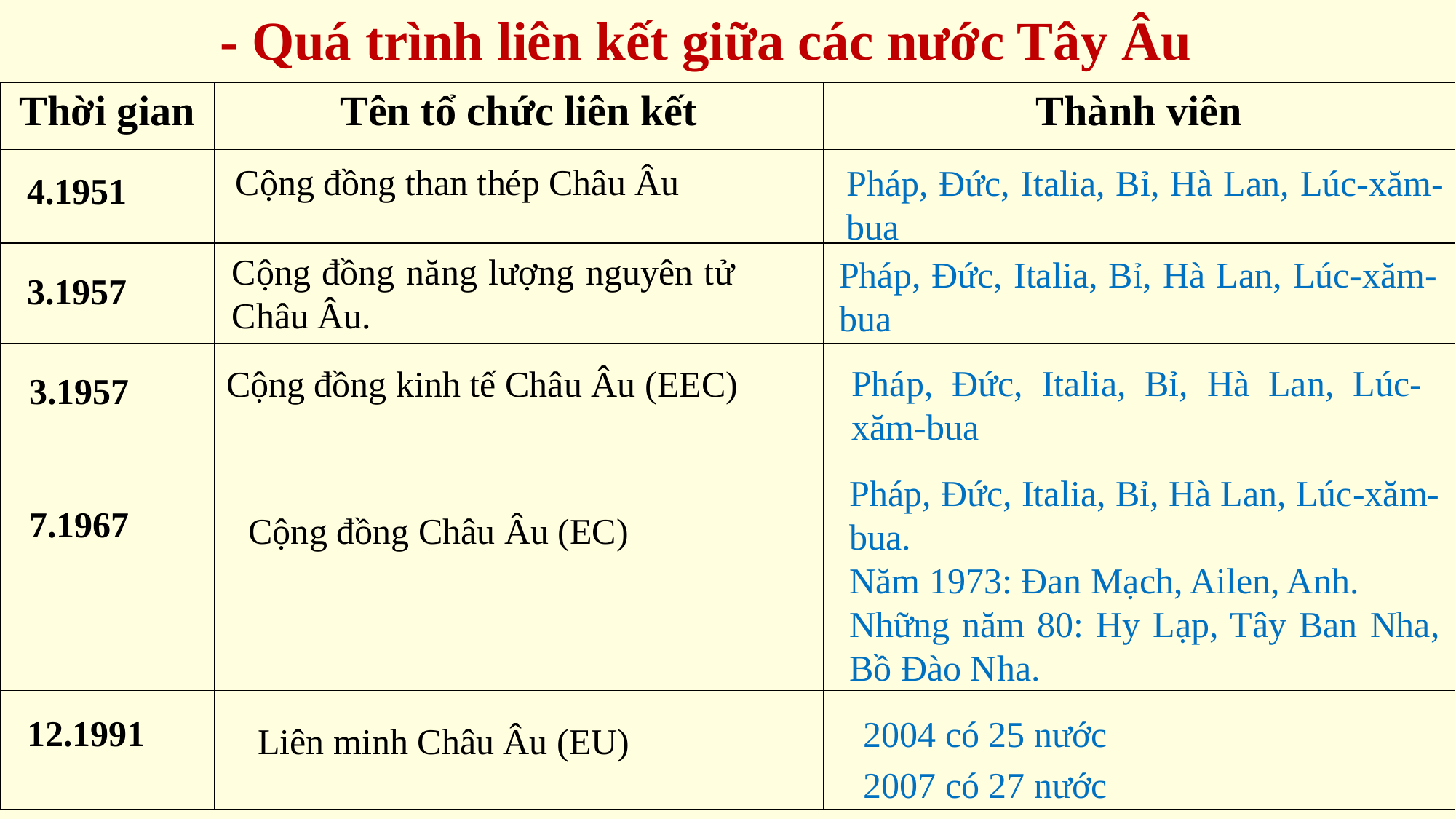

- Quá trình liên kết giữa các nước Tây Âu
| Thời gian | Tên tổ chức liên kết | Thành viên |
| --- | --- | --- |
|  |  |  |
|  |  |  |
|  |  |  |
|  |  |  |
|  |  |  |
Cộng đồng than thép Châu Âu
Pháp, Đức, Italia, Bỉ, Hà Lan, Lúc-xăm-bua
4.1951
Cộng đồng năng lượng nguyên tử Châu Âu.
Pháp, Đức, Italia, Bỉ, Hà Lan, Lúc-xăm-bua
3.1957

Pháp, Đức, Italia, Bỉ, Hà Lan, Lúc-xăm-bua
Cộng đồng kinh tế Châu Âu (EEC)
3.1957
Pháp, Đức, Italia, Bỉ, Hà Lan, Lúc-xăm-bua.
Năm 1973: Đan Mạch, Ailen, Anh.
Những năm 80: Hy Lạp, Tây Ban Nha, Bồ Đào Nha.
7.1967
Cộng đồng Châu Âu (EC)
12.1991
2004 có 25 nước
2007 có 27 nước
Liên minh Châu Âu (EU)